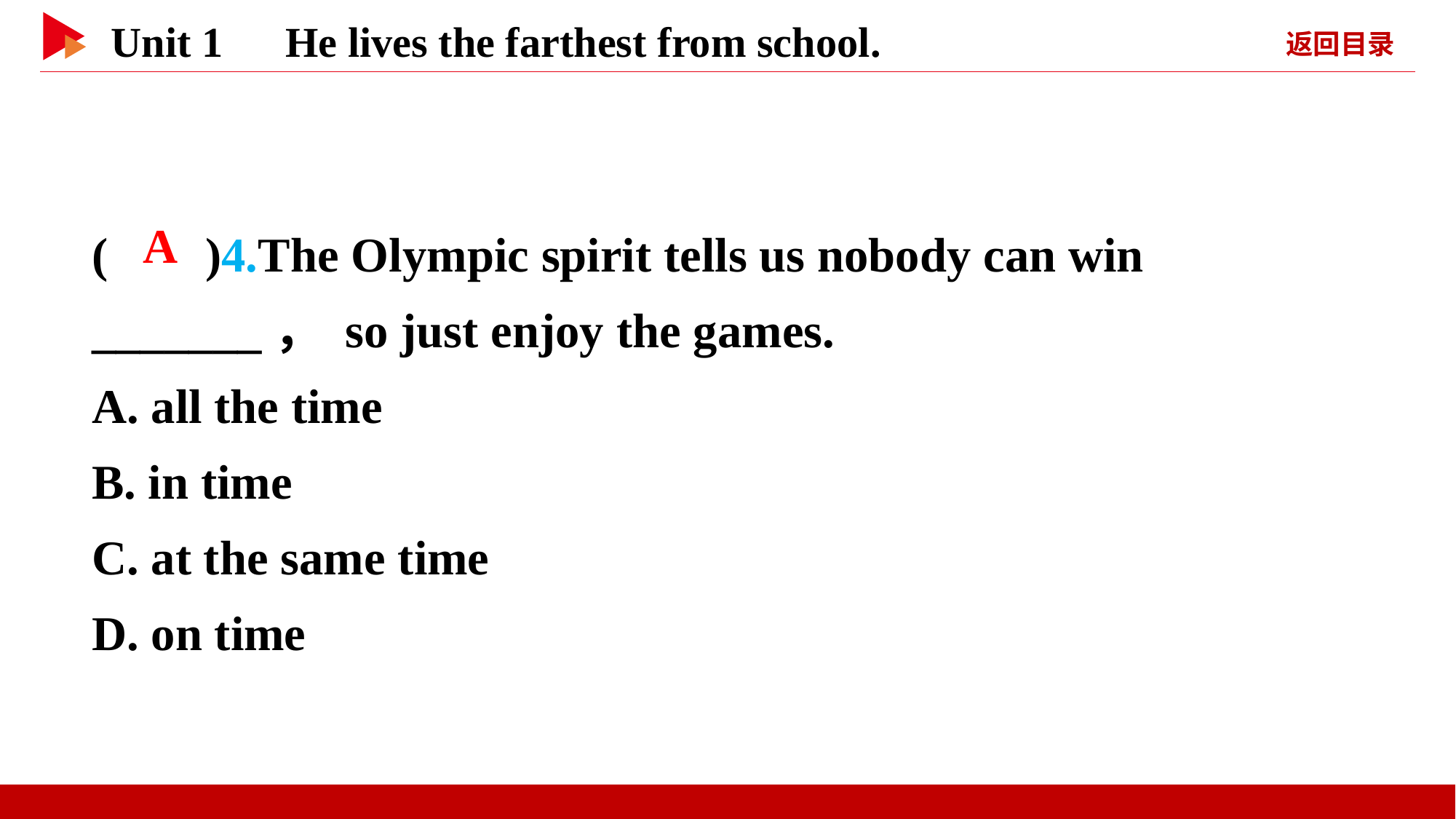

(        )4.The Olympic spirit tells us nobody can win _______， so just enjoy the games.
A. all the time
B. in time
C. at the same time
D. on time
   A